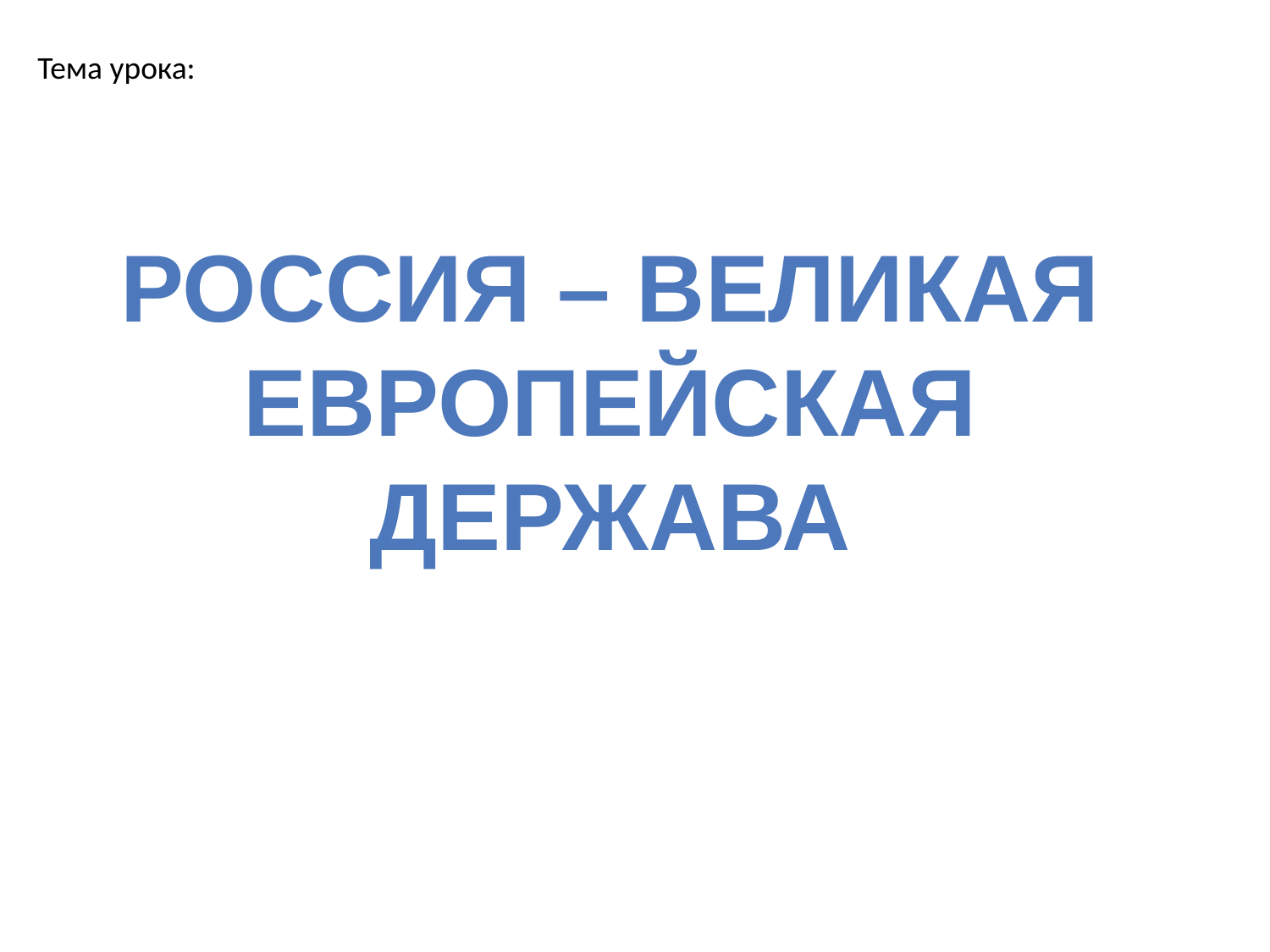

Тема урока:
Россия – великая европейская держава